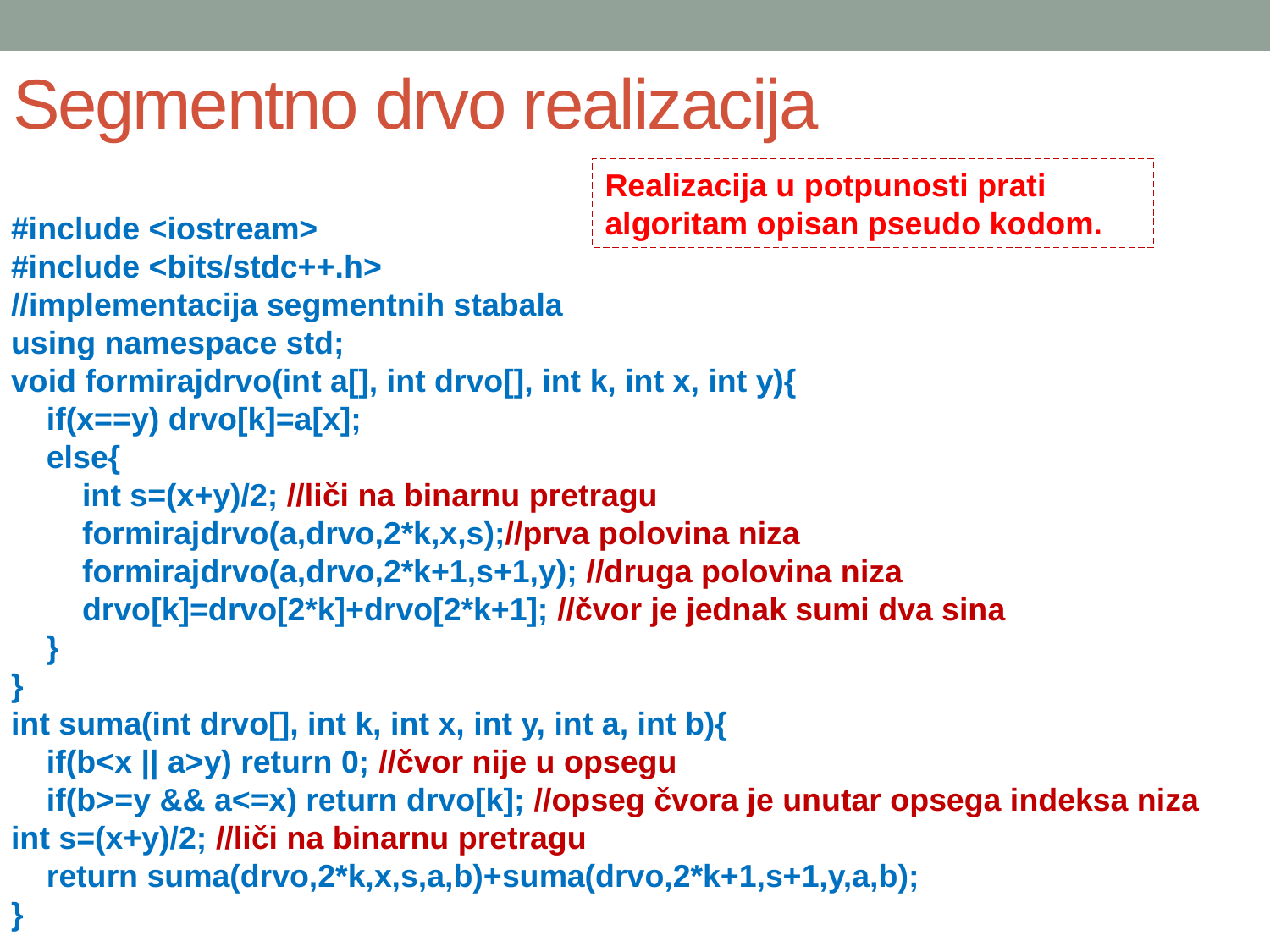

# Segmentno drvo realizacija
Realizacija u potpunosti prati algoritam opisan pseudo kodom.
#include <iostream>
#include <bits/stdc++.h>
//implementacija segmentnih stabala
using namespace std;
void formirajdrvo(int a[], int drvo[], int k, int x, int y){
    if(x==y) drvo[k]=a[x];
    else{
        int s=(x+y)/2; //liči na binarnu pretragu
        formirajdrvo(a,drvo,2*k,x,s);//prva polovina niza
        formirajdrvo(a,drvo,2*k+1,s+1,y); //druga polovina niza
        drvo[k]=drvo[2*k]+drvo[2*k+1]; //čvor je jednak sumi dva sina
    }
}
int suma(int drvo[], int k, int x, int y, int a, int b){
    if(b<x || a>y) return 0; //čvor nije u opsegu
    if(b>=y && a<=x) return drvo[k]; //opseg čvora je unutar opsega indeksa niza int s=(x+y)/2; //liči na binarnu pretragu
    return suma(drvo,2*k,x,s,a,b)+suma(drvo,2*k+1,s+1,y,a,b);
}